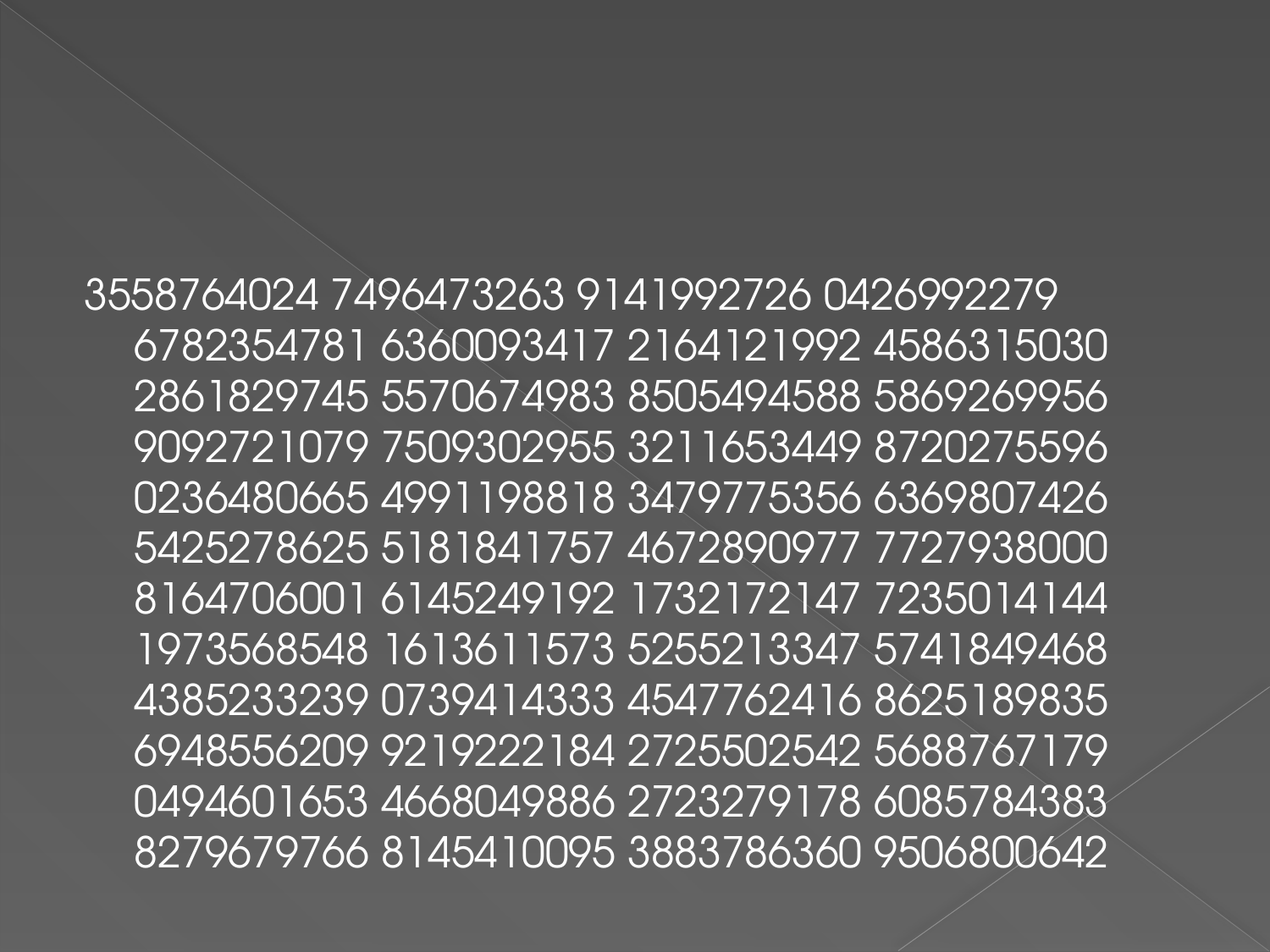

#
3558764024 7496473263 9141992726 0426992279 6782354781 6360093417 2164121992 4586315030 2861829745 5570674983 8505494588 5869269956 9092721079 7509302955 3211653449 8720275596 0236480665 4991198818 3479775356 6369807426 5425278625 5181841757 4672890977 7727938000 8164706001 6145249192 1732172147 7235014144 1973568548 1613611573 5255213347 5741849468 4385233239 0739414333 4547762416 8625189835 6948556209 9219222184 2725502542 5688767179 0494601653 4668049886 2723279178 6085784383 8279679766 8145410095 3883786360 9506800642